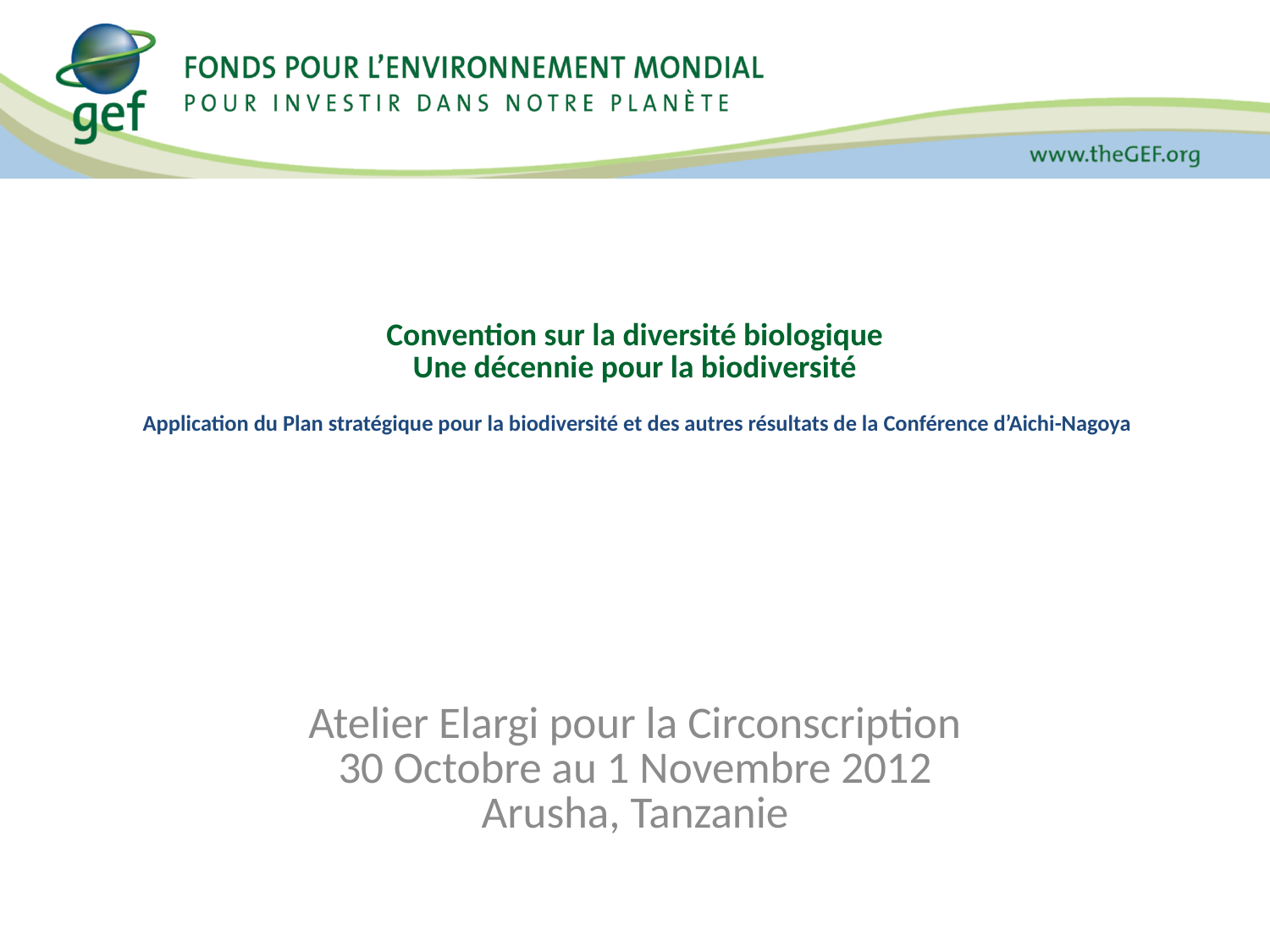

# Convention sur la diversité biologique Une décennie pour la biodiversité Application du Plan stratégique pour la biodiversité et des autres résultats de la Conférence d’Aichi-Nagoya
Atelier Elargi pour la Circonscription
30 Octobre au 1 Novembre 2012
Arusha, Tanzanie